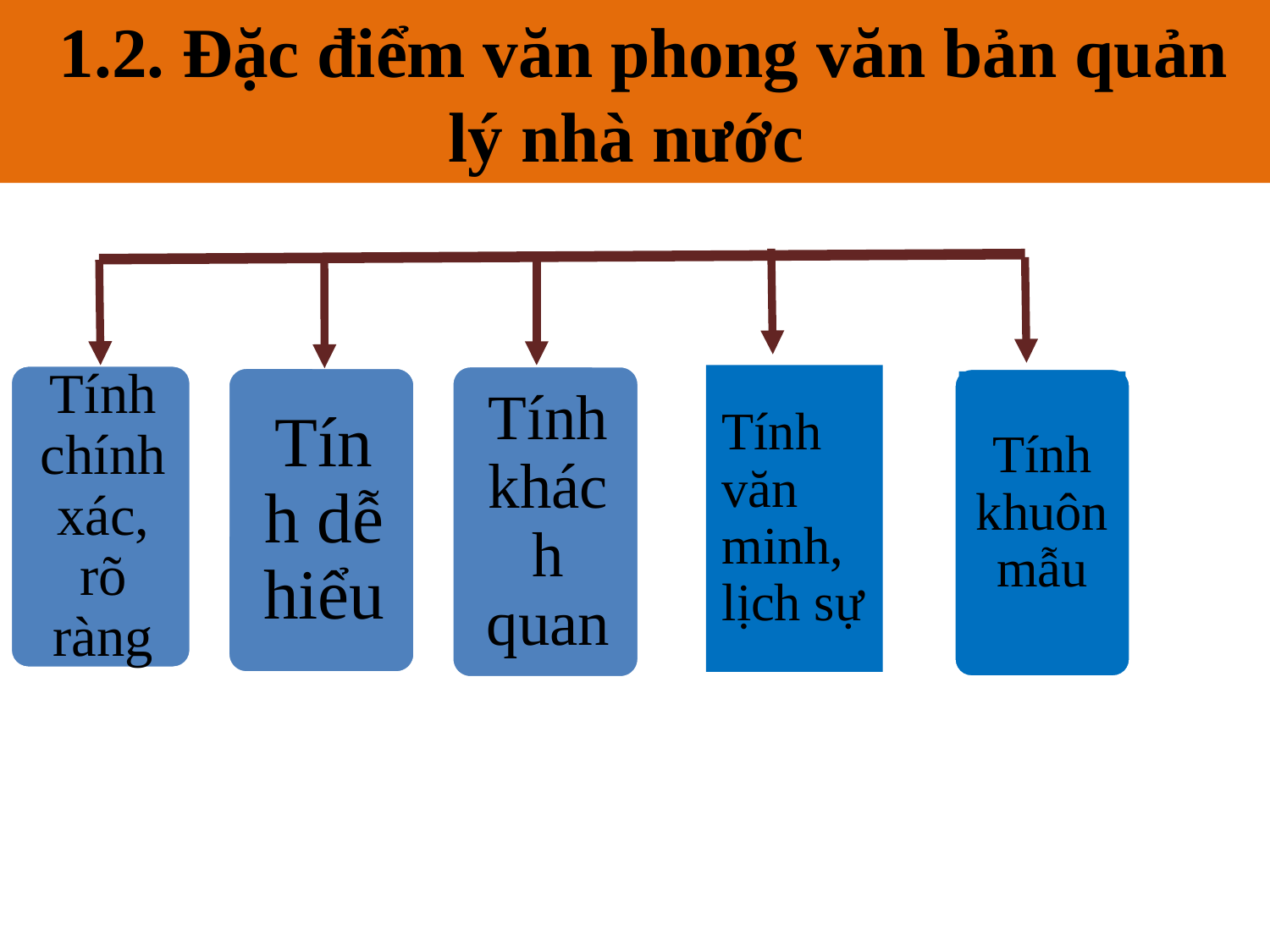

1.2. Đặc điểm văn phong văn bản quản lý nhà nước
# 1.2. Đặc điểm văn phong văn bản quản lý nhà nước
Tính chính xác, rõ ràng
Tính dễ hiểu
Tính khách quan

Tính văn minh, lịch sự

Tính khuôn mẫu